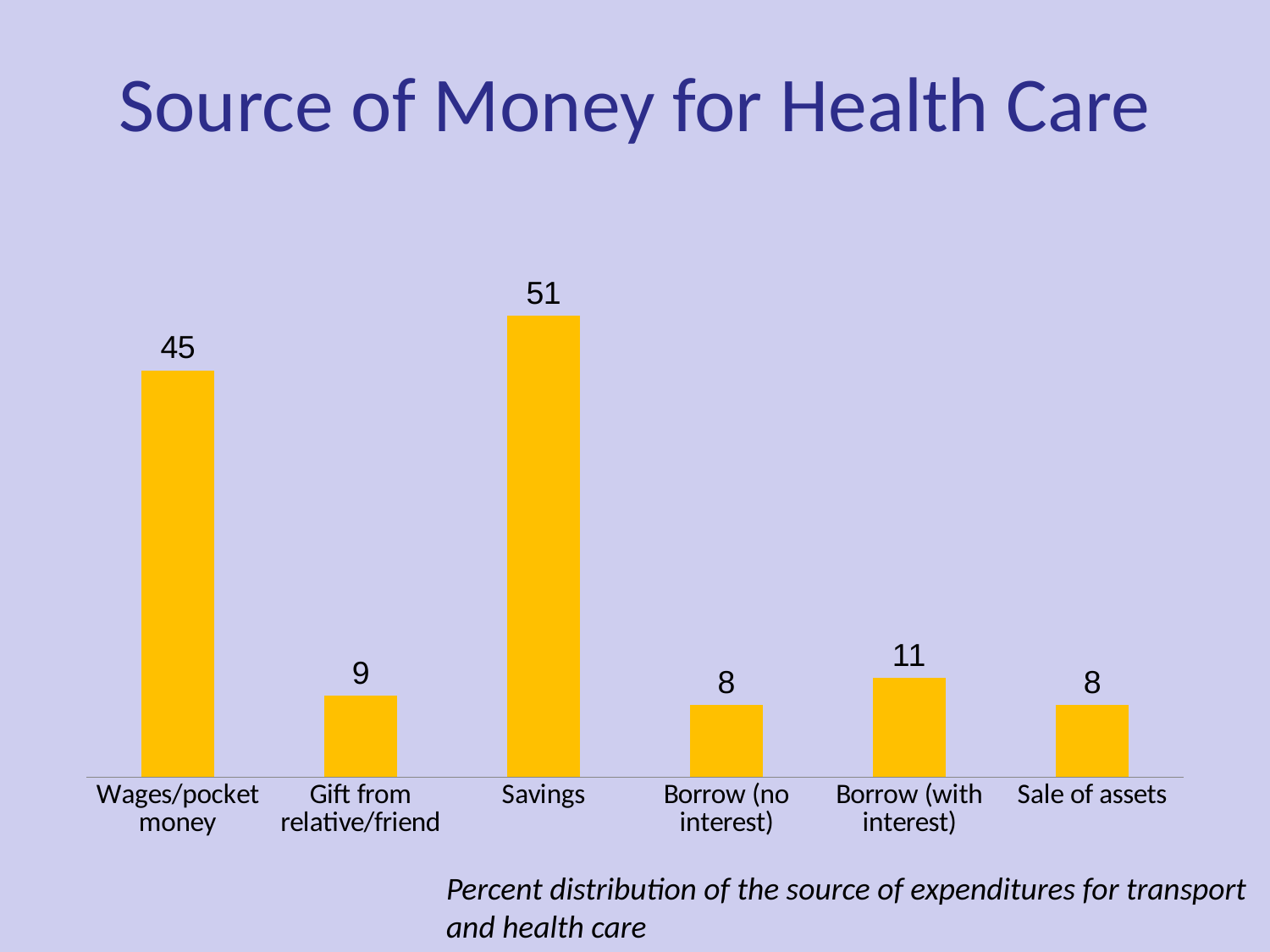

# Source of Money for Health Care

### Chart

| Category | Series 1 |
|---|---|
| Wages/pocket money | 45.0 |
| Gift from relative/friend | 9.0 |
| Savings | 51.0 |
| Borrow (no interest) | 8.0 |
| Borrow (with interest) | 11.0 |
| Sale of assets | 8.0 |
Percent distribution of the source of expenditures for transport and health care